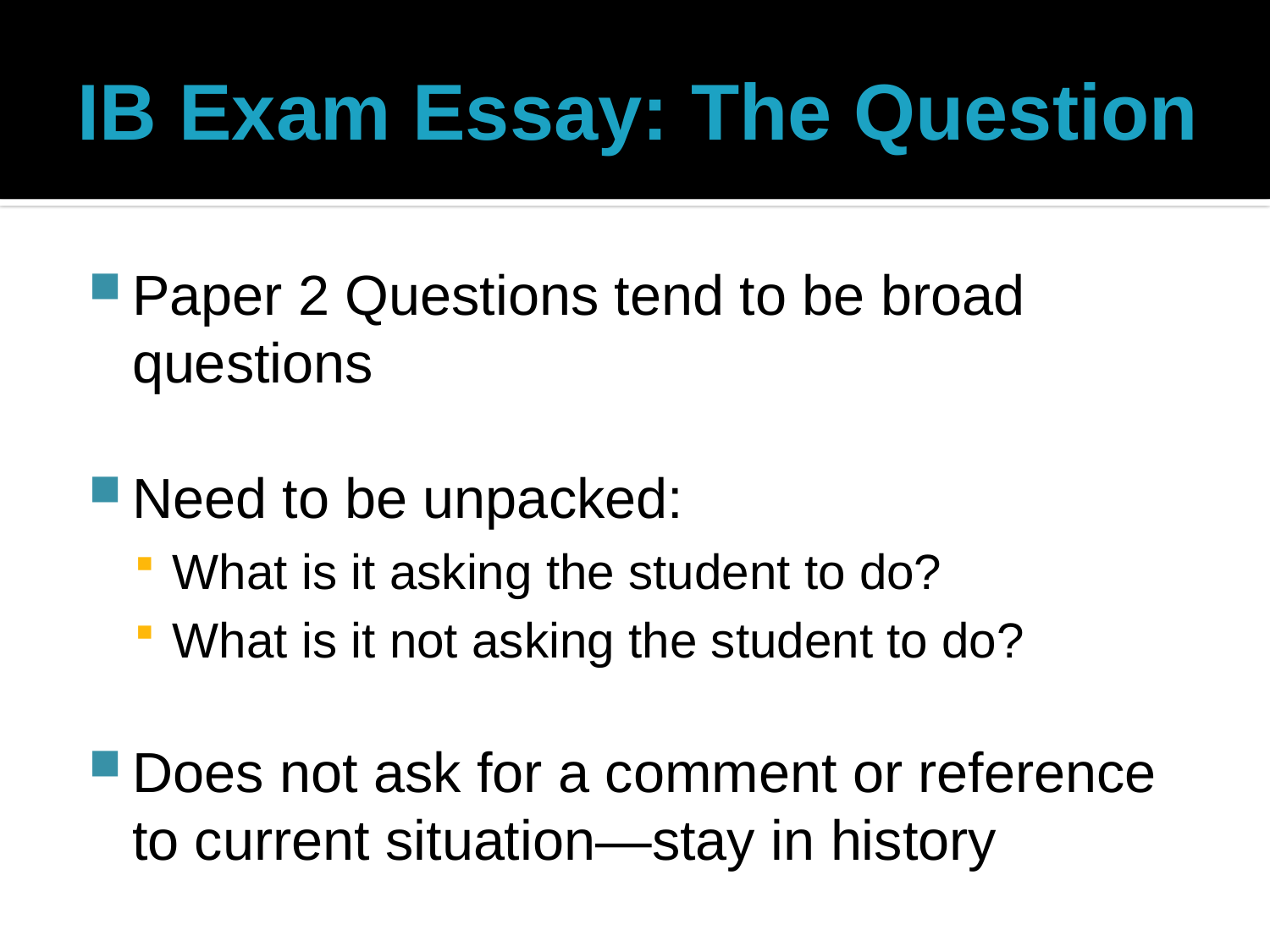

# IB Exam Essay: The Question
Paper 2 Questions tend to be broad questions

Need to be unpacked:
What is it asking the student to do?
What is it not asking the student to do?

Does not ask for a comment or reference to current situation—stay in history